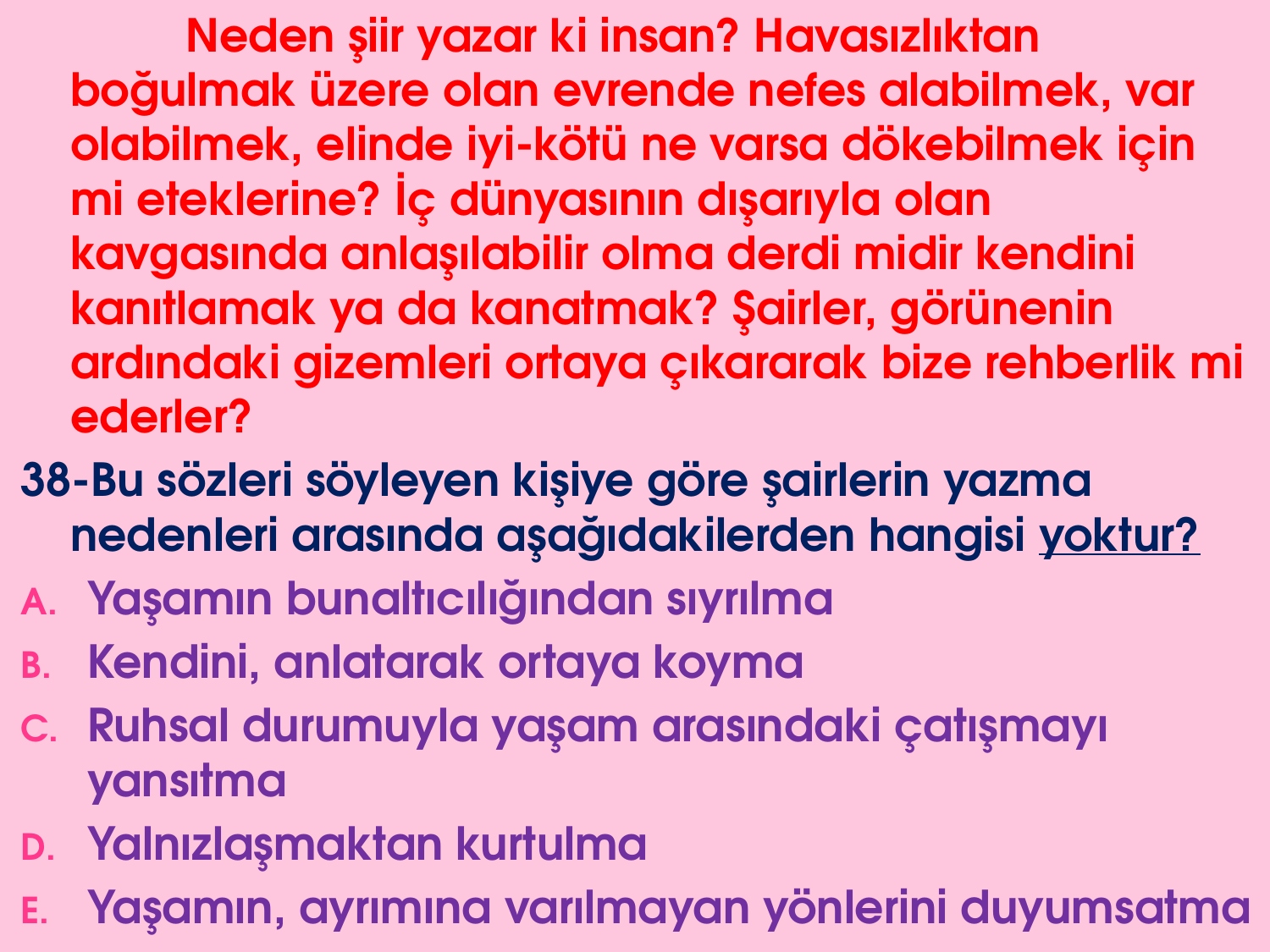

Neden şiir yazar ki insan? Havasızlıktan boğulmak üzere olan evrende nefes alabilmek, var olabilmek, elinde iyi-kötü ne varsa dökebilmek için mi eteklerine? İç dünyasının dışarıyla olan kavgasında anlaşılabilir olma derdi midir kendini kanıtlamak ya da kanatmak? Şairler, görünenin ardındaki gizemleri ortaya çıkararak bize rehberlik mi ederler?
38-Bu sözleri söyleyen kişiye göre şairlerin yazma nedenleri arasında aşağıdakilerden hangisi yoktur?
Yaşamın bunaltıcılığından sıyrılma
Kendini, anlatarak ortaya koyma
Ruhsal durumuyla yaşam arasındaki çatışmayı yansıtma
Yalnızlaşmaktan kurtulma
Yaşamın, ayrımına varılmayan yönlerini duyumsatma